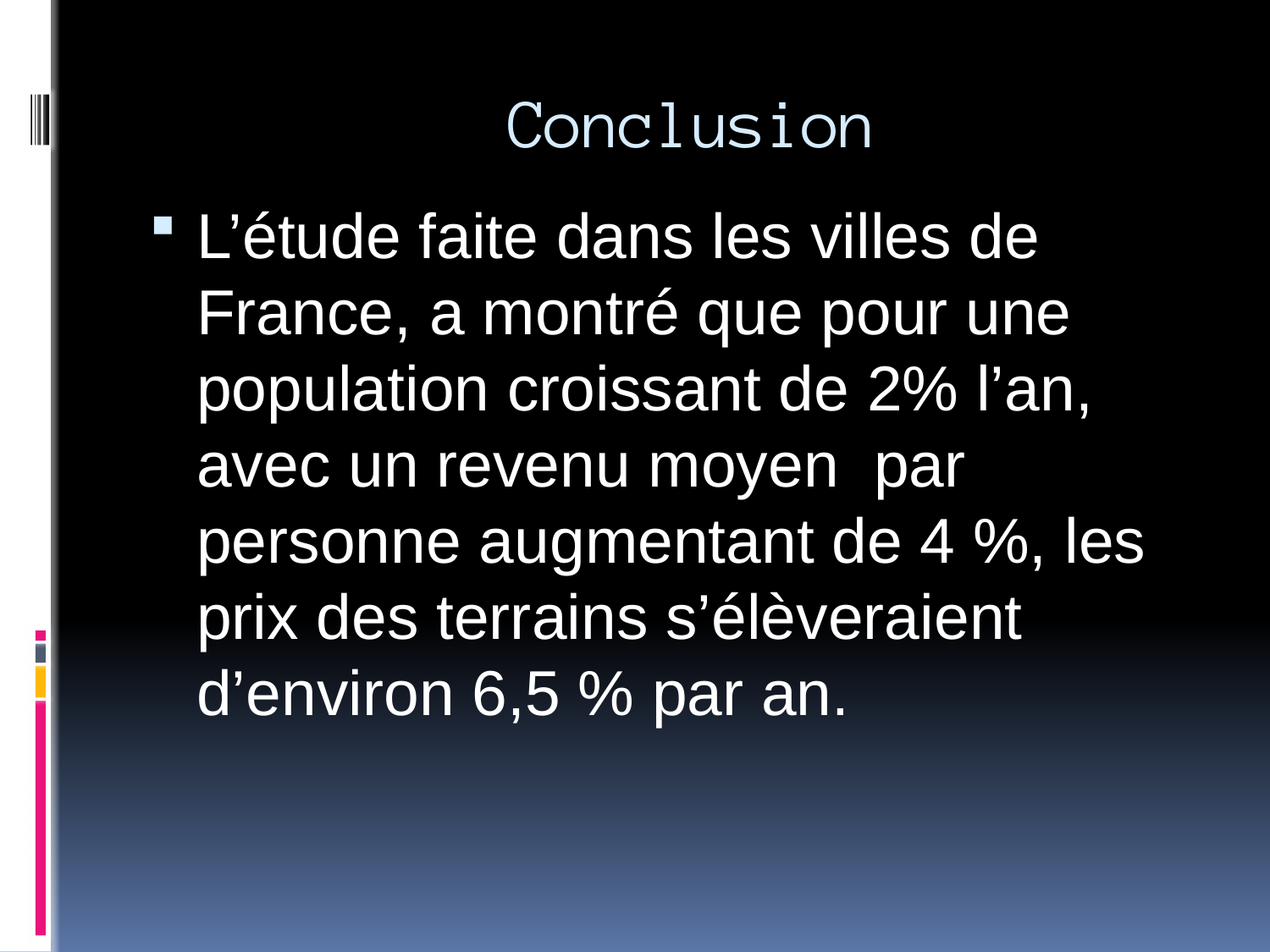

# Conclusion
L’étude faite dans les villes de France, a montré que pour une population croissant de 2% l’an, avec un revenu moyen  par personne augmentant de 4 %, les prix des terrains s’élèveraient  d’environ 6,5 % par an.